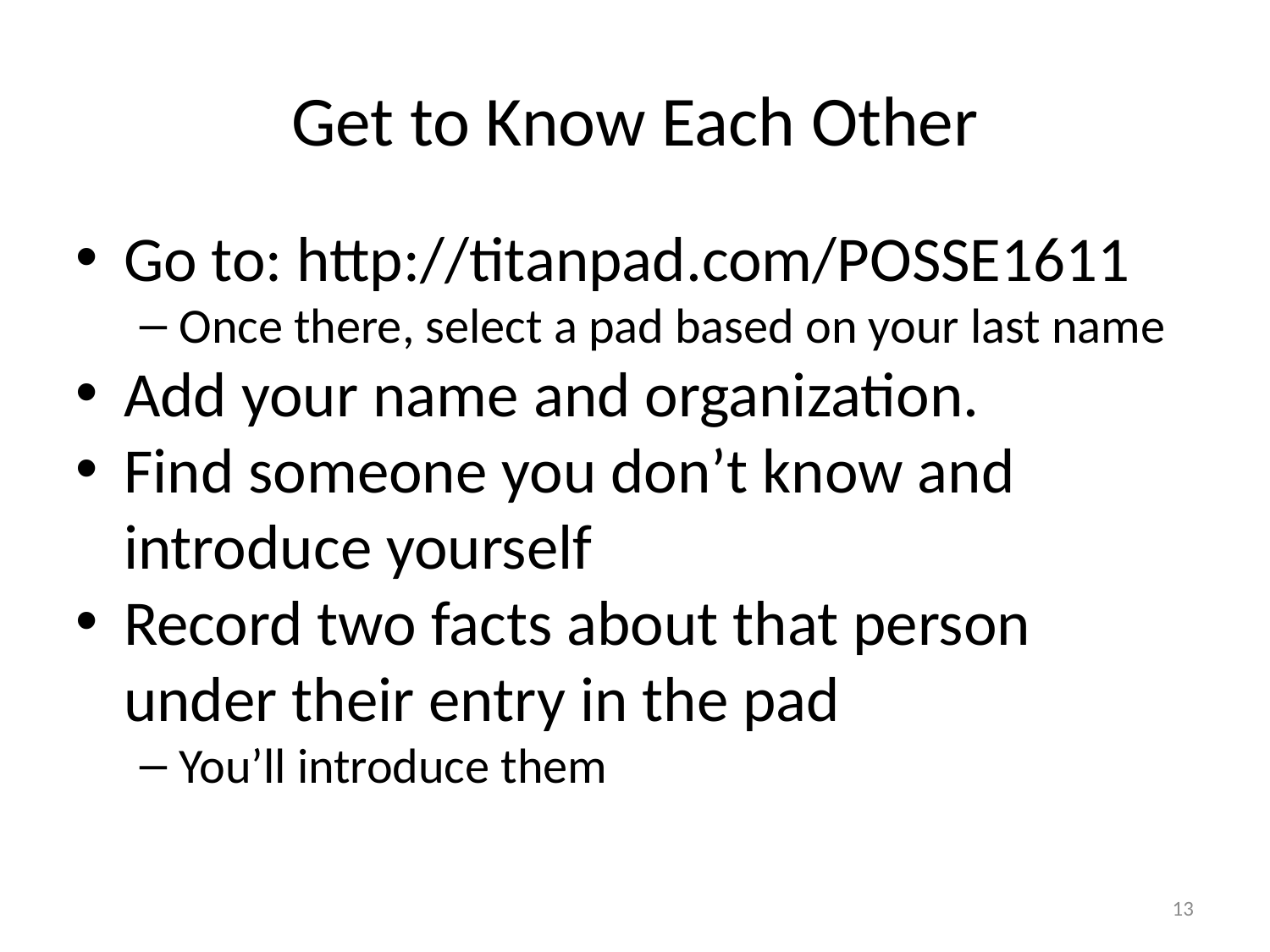

Get to Know Each Other
Go to: http://titanpad.com/POSSE1611
Once there, select a pad based on your last name
Add your name and organization.
Find someone you don’t know and introduce yourself
Record two facts about that person under their entry in the pad
You’ll introduce them
13